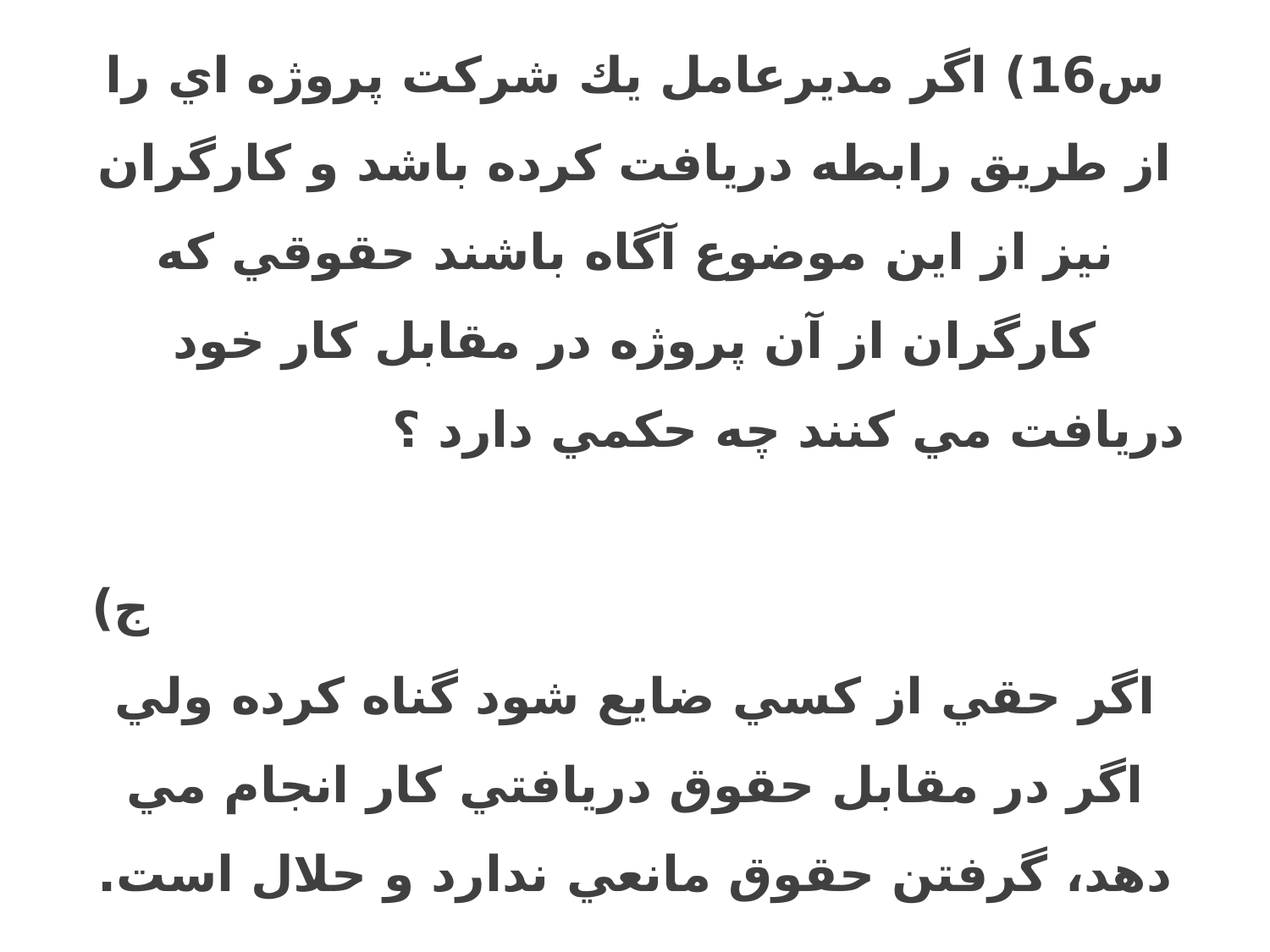

س16) اگر مديرعامل يك شركت پروژه اي را از طريق رابطه دريافت كرده باشد و كارگران نيز از اين موضوع آگاه باشند حقوقي كه كارگران از آن پروژه در مقابل كار خود دريافت مي كنند چه حكمي دارد ؟                                                                                                                                                 ج) اگر حقي از كسي ضايع شود گناه كرده ولي اگر در مقابل حقوق دريافتي كار انجام مي دهد، گرفتن حقوق مانعي ندارد و حلال است.